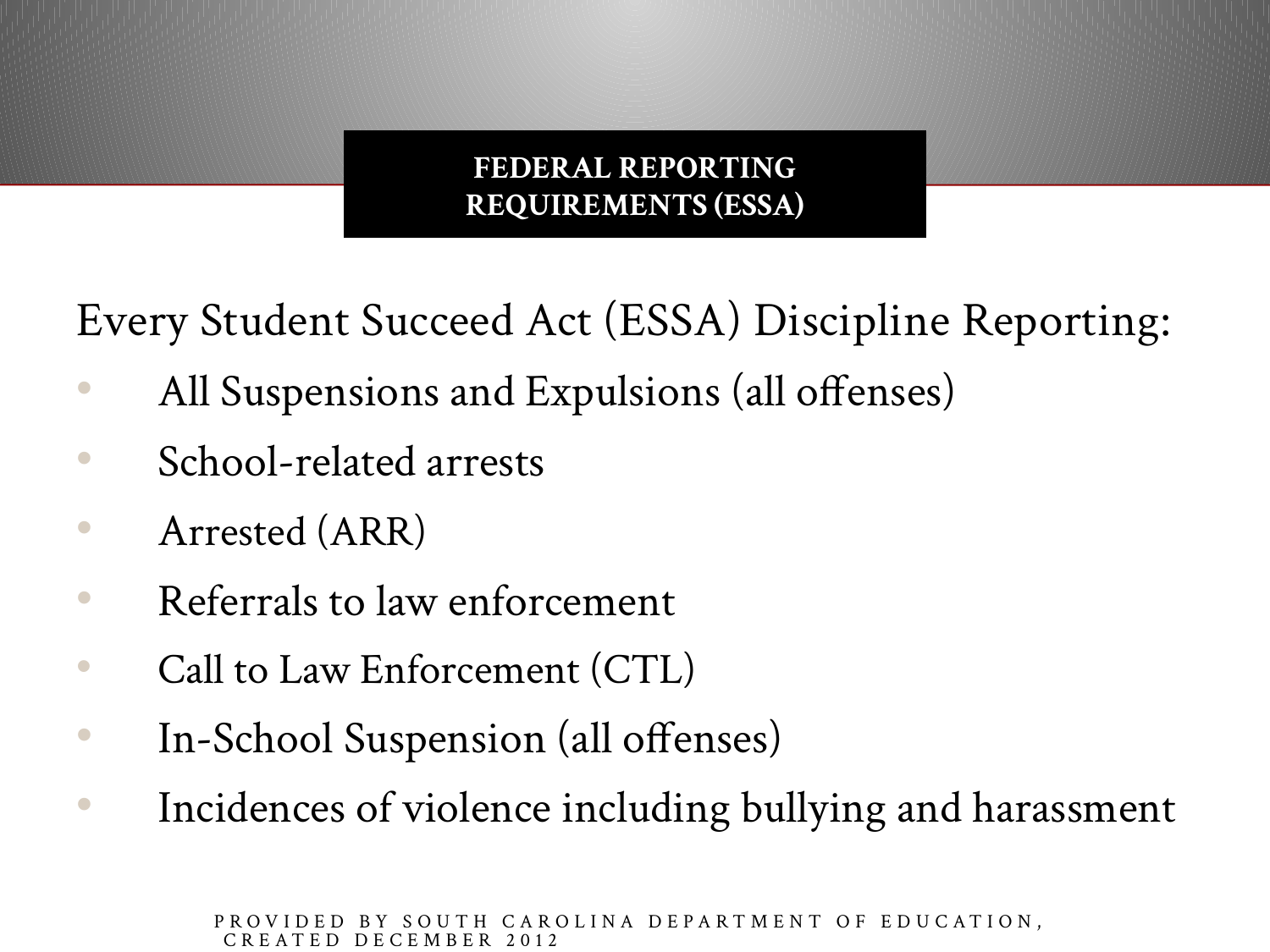

# Federal Reporting Requirements (ESSA)
Every Student Succeed Act (ESSA) Discipline Reporting:
All Suspensions and Expulsions (all offenses)
School-related arrests
Arrested (ARR)
Referrals to law enforcement
Call to Law Enforcement (CTL)
In-School Suspension (all offenses)
Incidences of violence including bullying and harassment

Provided by South Carolina Department of Education, created December 2012